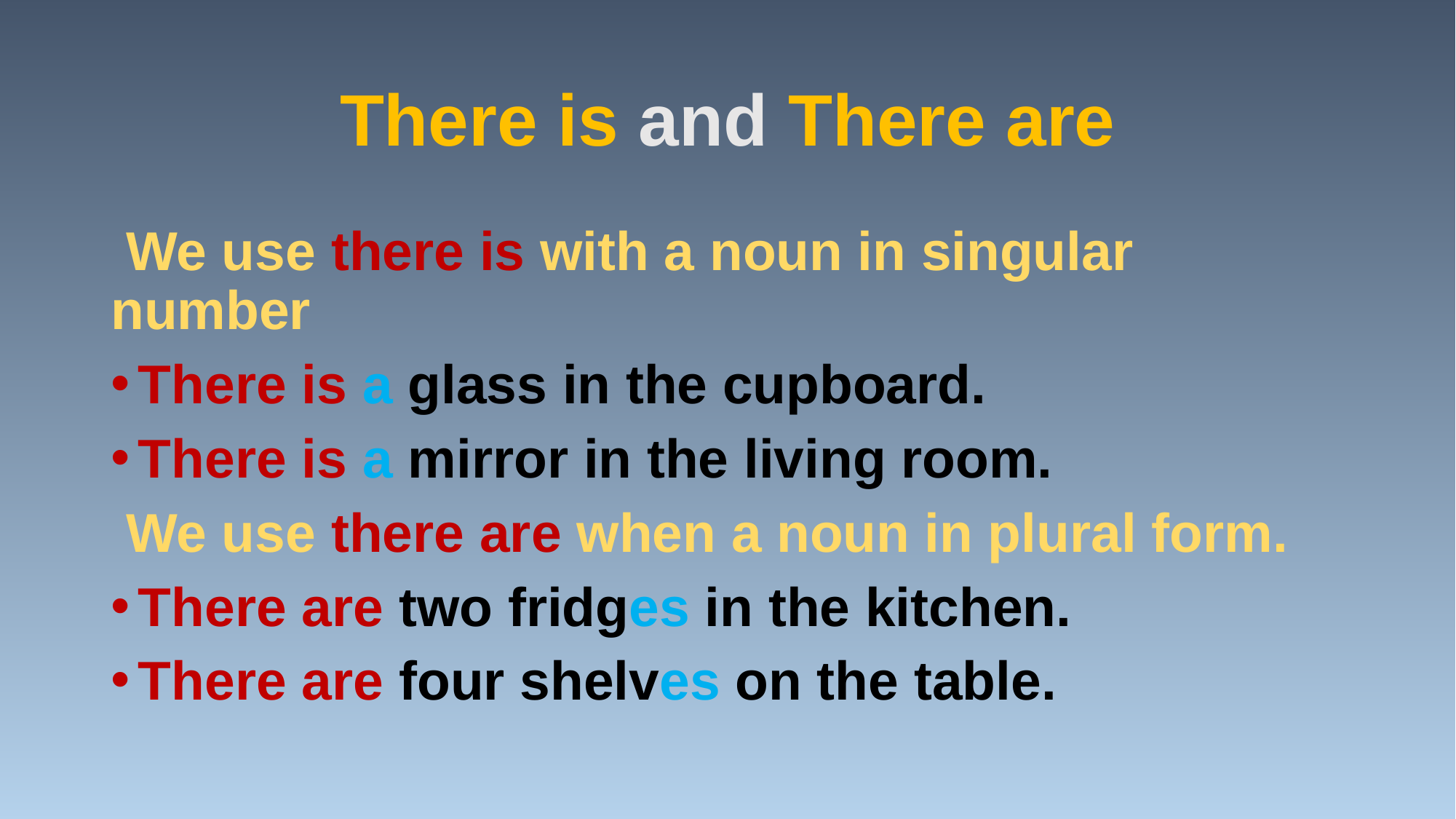

# There is and There are
 We use there is with a noun in singular number
There is a glass in the cupboard.
There is a mirror in the living room.
 We use there are when a noun in plural form.
There are two fridges in the kitchen.
There are four shelves on the table.